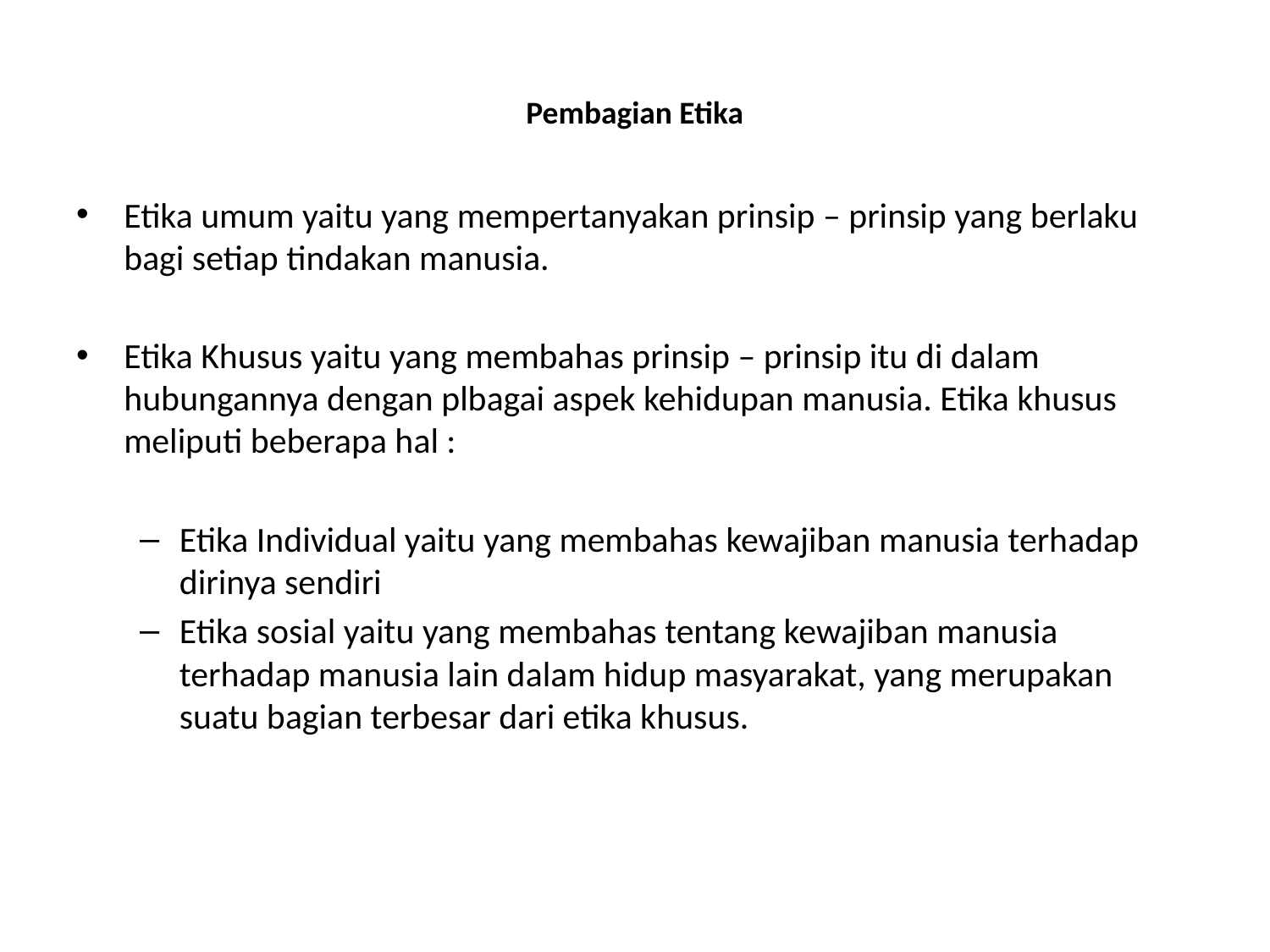

# Pembagian Etika
Etika umum yaitu yang mempertanyakan prinsip – prinsip yang berlaku bagi setiap tindakan manusia.

Etika Khusus yaitu yang membahas prinsip – prinsip itu di dalam hubungannya dengan plbagai aspek kehidupan manusia. Etika khusus meliputi beberapa hal :

Etika Individual yaitu yang membahas kewajiban manusia terhadap dirinya sendiri
Etika sosial yaitu yang membahas tentang kewajiban manusia terhadap manusia lain dalam hidup masyarakat, yang merupakan suatu bagian terbesar dari etika khusus.